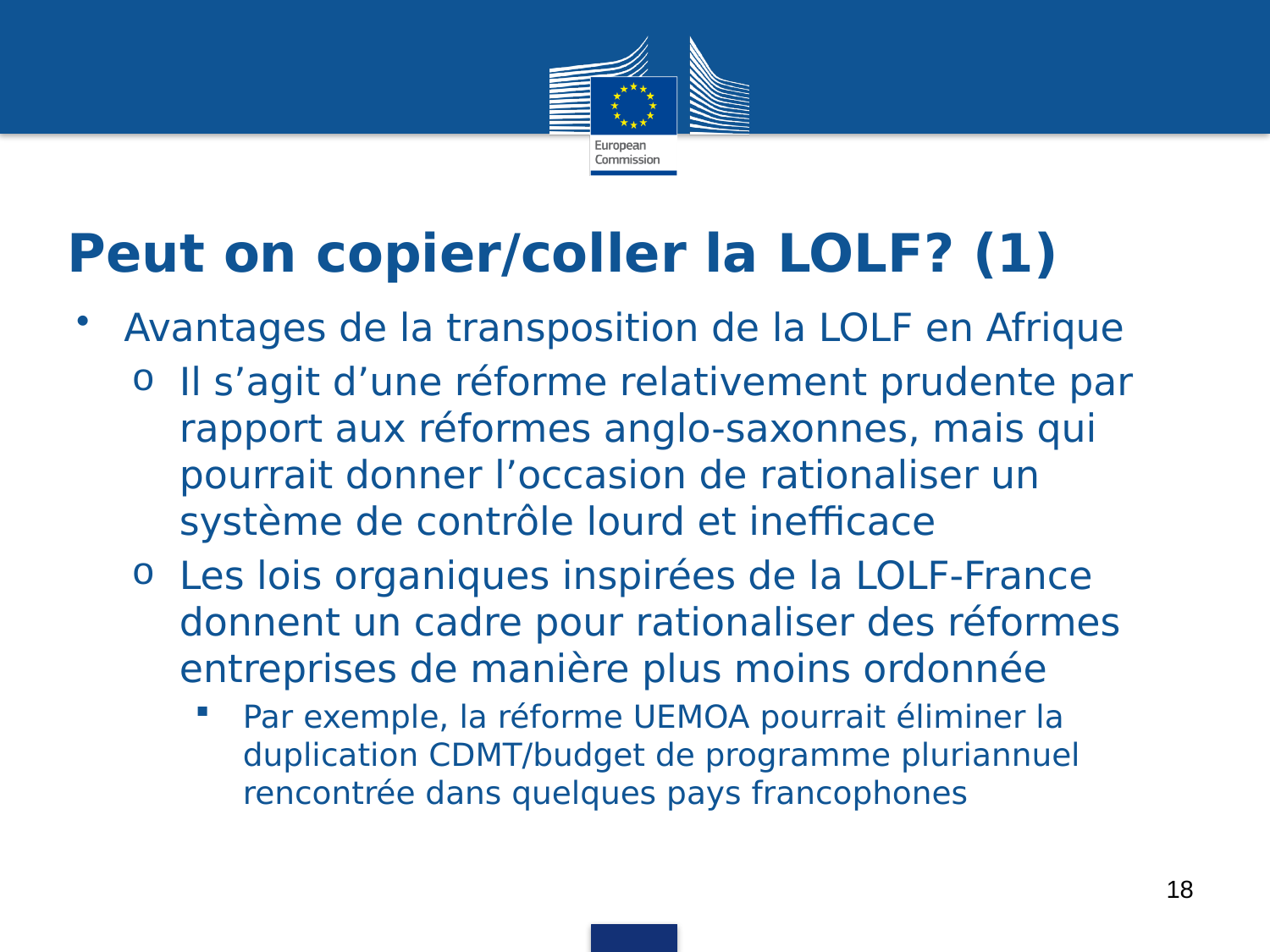

# Peut on copier/coller la LOLF? (1)
Avantages de la transposition de la LOLF en Afrique
Il s’agit d’une réforme relativement prudente par rapport aux réformes anglo-saxonnes, mais qui pourrait donner l’occasion de rationaliser un système de contrôle lourd et inefficace
Les lois organiques inspirées de la LOLF-France donnent un cadre pour rationaliser des réformes entreprises de manière plus moins ordonnée
Par exemple, la réforme UEMOA pourrait éliminer la duplication CDMT/budget de programme pluriannuel rencontrée dans quelques pays francophones

18